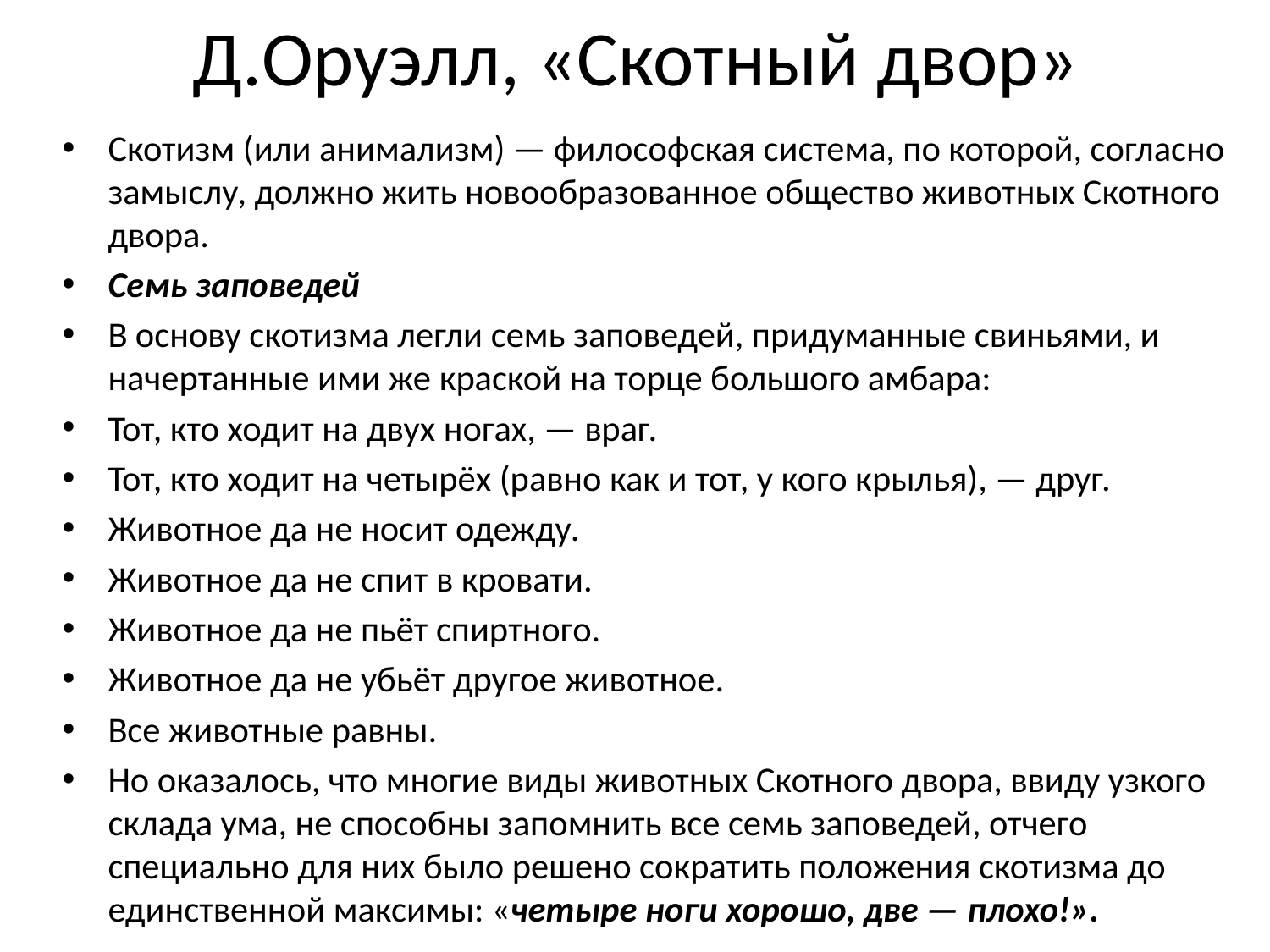

# Д.Оруэлл, «Скотный двор»
Скотизм (или анимализм) — философская система, по которой, согласно замыслу, должно жить новообразованное общество животных Скотного двора.
Семь заповедей
В основу скотизма легли семь заповедей, придуманные свиньями, и начертанные ими же краской на торце большого амбара:
Тот, кто ходит на двух ногах, — враг.
Тот, кто ходит на четырёх (равно как и тот, у кого крылья), — друг.
Животное да не носит одежду.
Животное да не спит в кровати.
Животное да не пьёт спиртного.
Животное да не убьёт другое животное.
Все животные равны.
Но оказалось, что многие виды животных Скотного двора, ввиду узкого склада ума, не способны запомнить все семь заповедей, отчего специально для них было решено сократить положения скотизма до единственной максимы: «четыре ноги хорошо, две — плохо!».